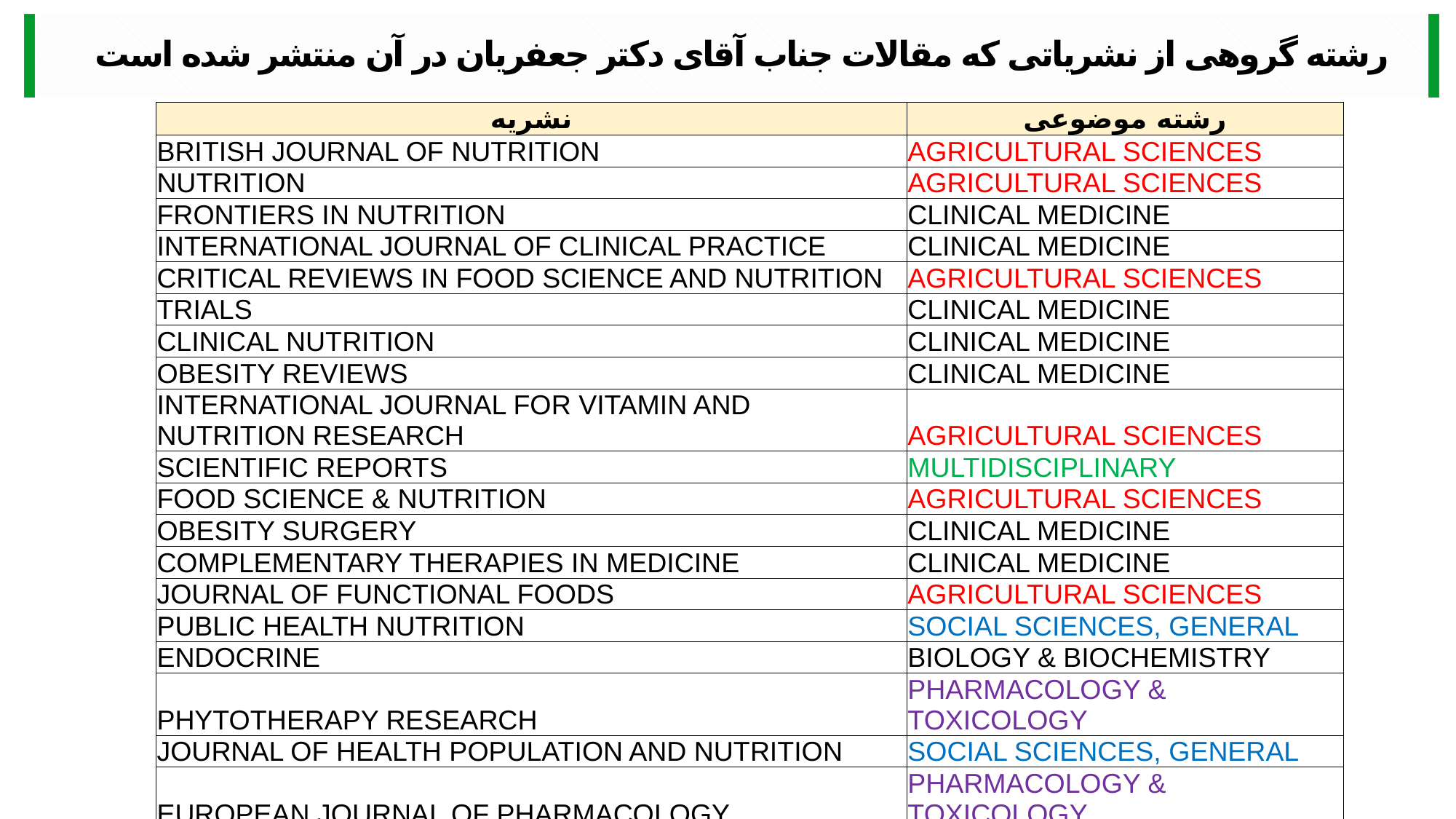

رشته گروهی از نشریاتی که مقالات جناب آقای دکتر جعفریان در آن منتشر شده است

| نشریه | رشته موضوعی |
| --- | --- |
| BRITISH JOURNAL OF NUTRITION | AGRICULTURAL SCIENCES |
| NUTRITION | AGRICULTURAL SCIENCES |
| FRONTIERS IN NUTRITION | CLINICAL MEDICINE |
| INTERNATIONAL JOURNAL OF CLINICAL PRACTICE | CLINICAL MEDICINE |
| CRITICAL REVIEWS IN FOOD SCIENCE AND NUTRITION | AGRICULTURAL SCIENCES |
| TRIALS | CLINICAL MEDICINE |
| CLINICAL NUTRITION | CLINICAL MEDICINE |
| OBESITY REVIEWS | CLINICAL MEDICINE |
| INTERNATIONAL JOURNAL FOR VITAMIN AND NUTRITION RESEARCH | AGRICULTURAL SCIENCES |
| SCIENTIFIC REPORTS | MULTIDISCIPLINARY |
| FOOD SCIENCE & NUTRITION | AGRICULTURAL SCIENCES |
| OBESITY SURGERY | CLINICAL MEDICINE |
| COMPLEMENTARY THERAPIES IN MEDICINE | CLINICAL MEDICINE |
| JOURNAL OF FUNCTIONAL FOODS | AGRICULTURAL SCIENCES |
| PUBLIC HEALTH NUTRITION | SOCIAL SCIENCES, GENERAL |
| ENDOCRINE | BIOLOGY & BIOCHEMISTRY |
| PHYTOTHERAPY RESEARCH | PHARMACOLOGY & TOXICOLOGY |
| JOURNAL OF HEALTH POPULATION AND NUTRITION | SOCIAL SCIENCES, GENERAL |
| EUROPEAN JOURNAL OF PHARMACOLOGY | PHARMACOLOGY & TOXICOLOGY |
| CNS & NEUROLOGICAL DISORDERS-DRUG TARGETS | PHARMACOLOGY & TOXICOLOGY |